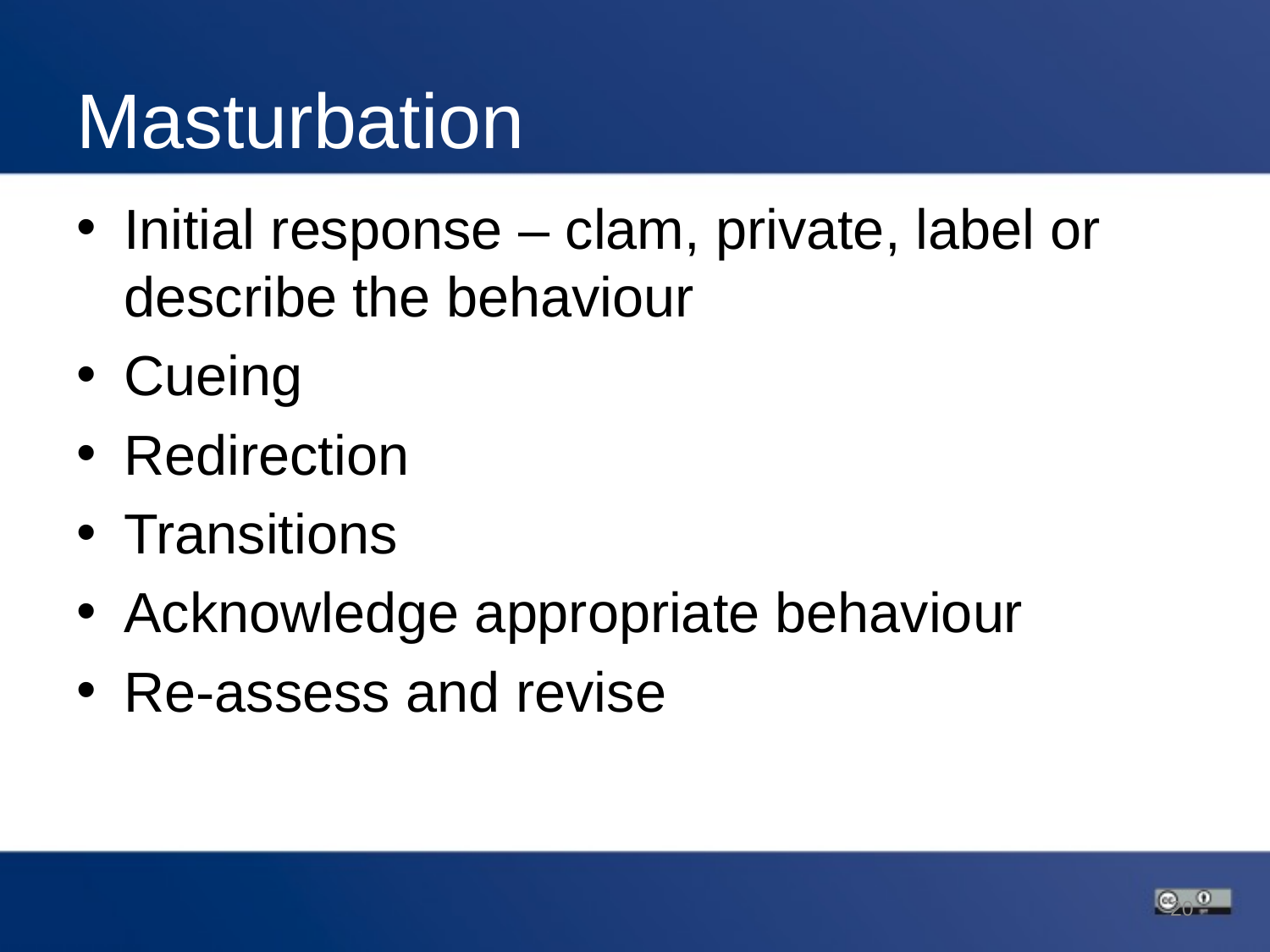

# Masturbation
Initial response – clam, private, label or describe the behaviour
Cueing
Redirection
Transitions
Acknowledge appropriate behaviour
Re-assess and revise

20